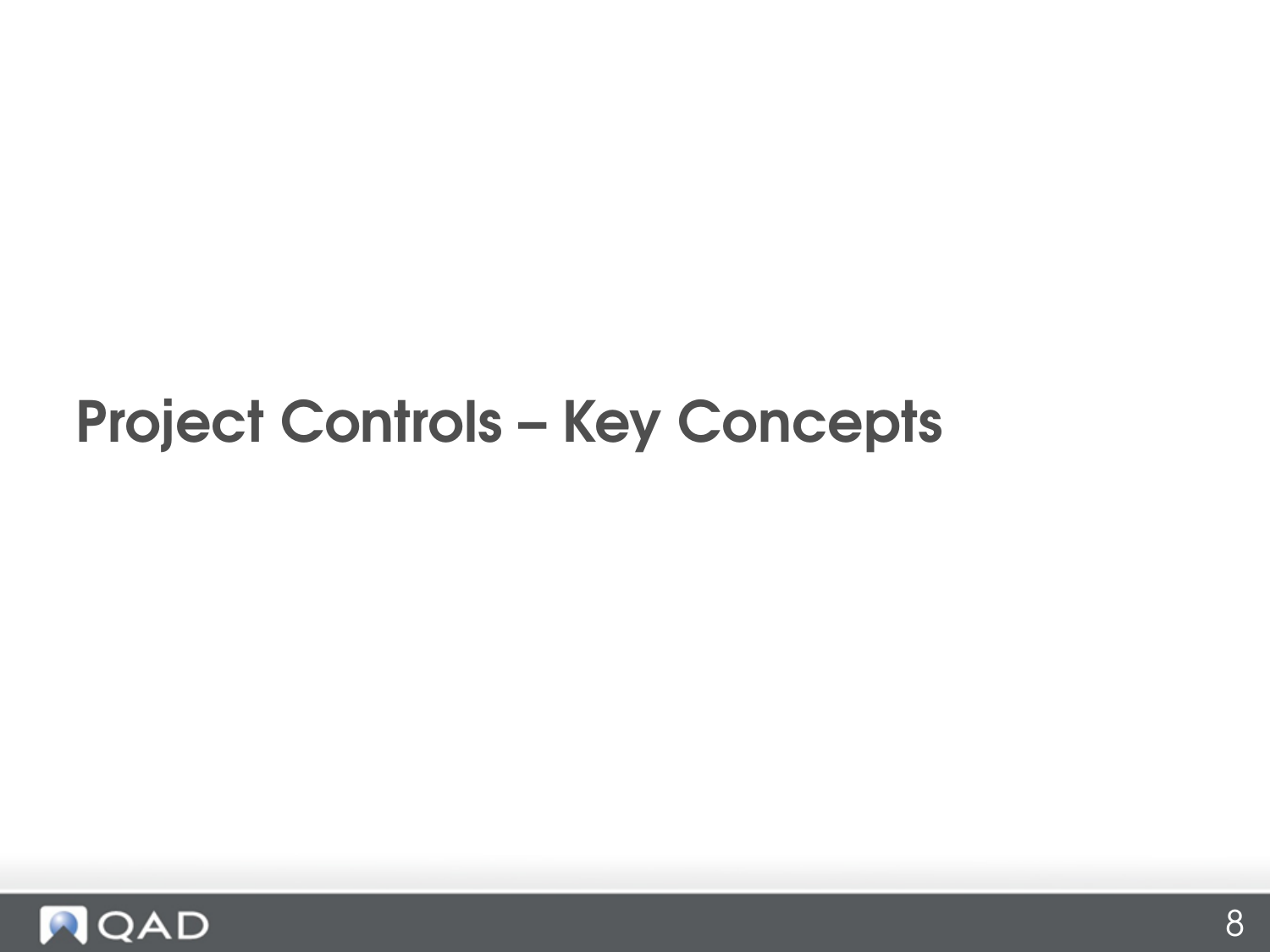

# Project Controls – Key Concepts

8